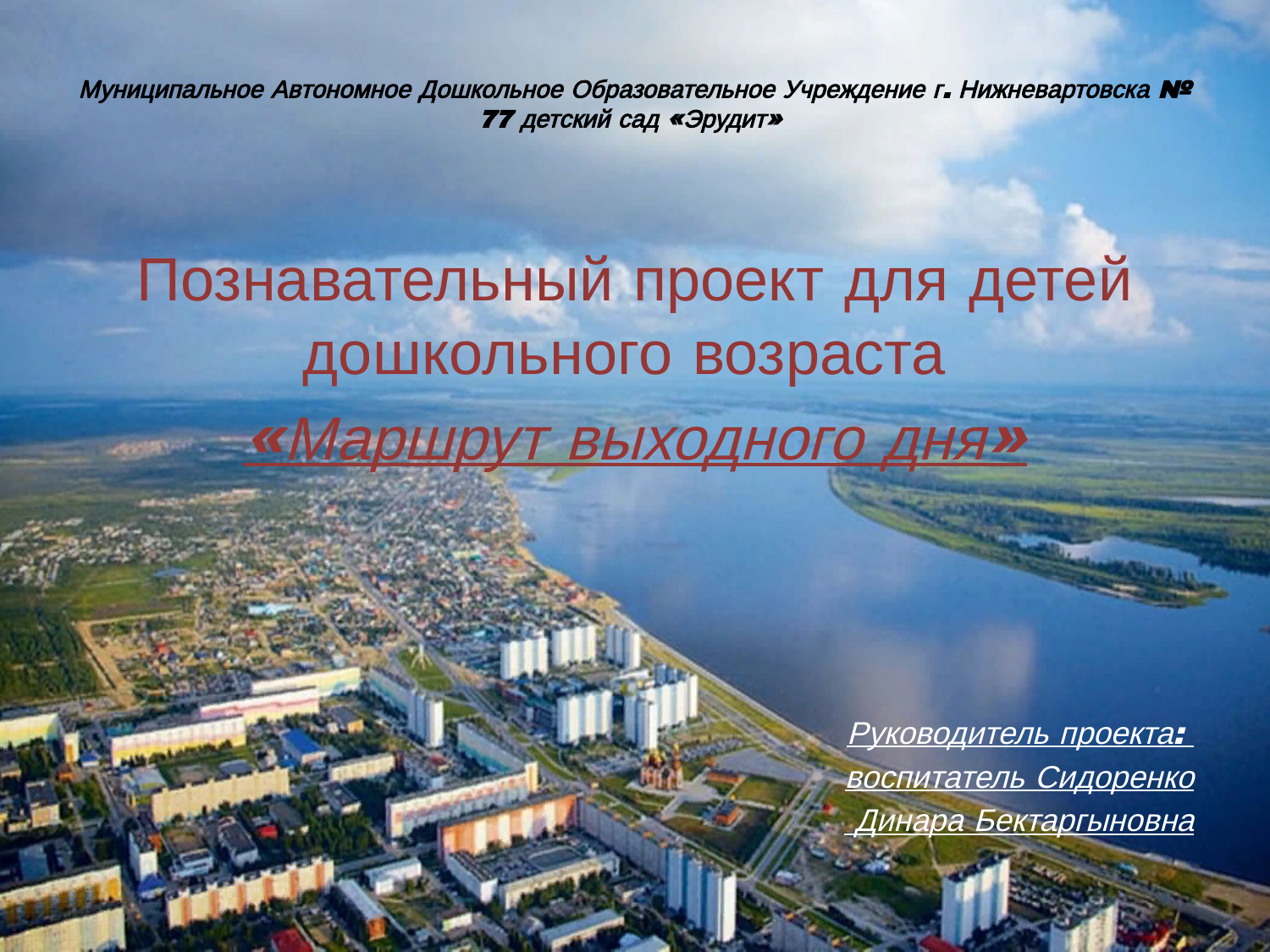

# Муниципальное Автономное Дошкольное Образовательное Учреждение г. Нижневартовска № 77 детский сад «Эрудит»

Познавательный проект для детей дошкольного возраста
«Маршрут выходного дня»

Руководитель проекта:
воспитатель Сидоренко
 Динара Бектаргыновна